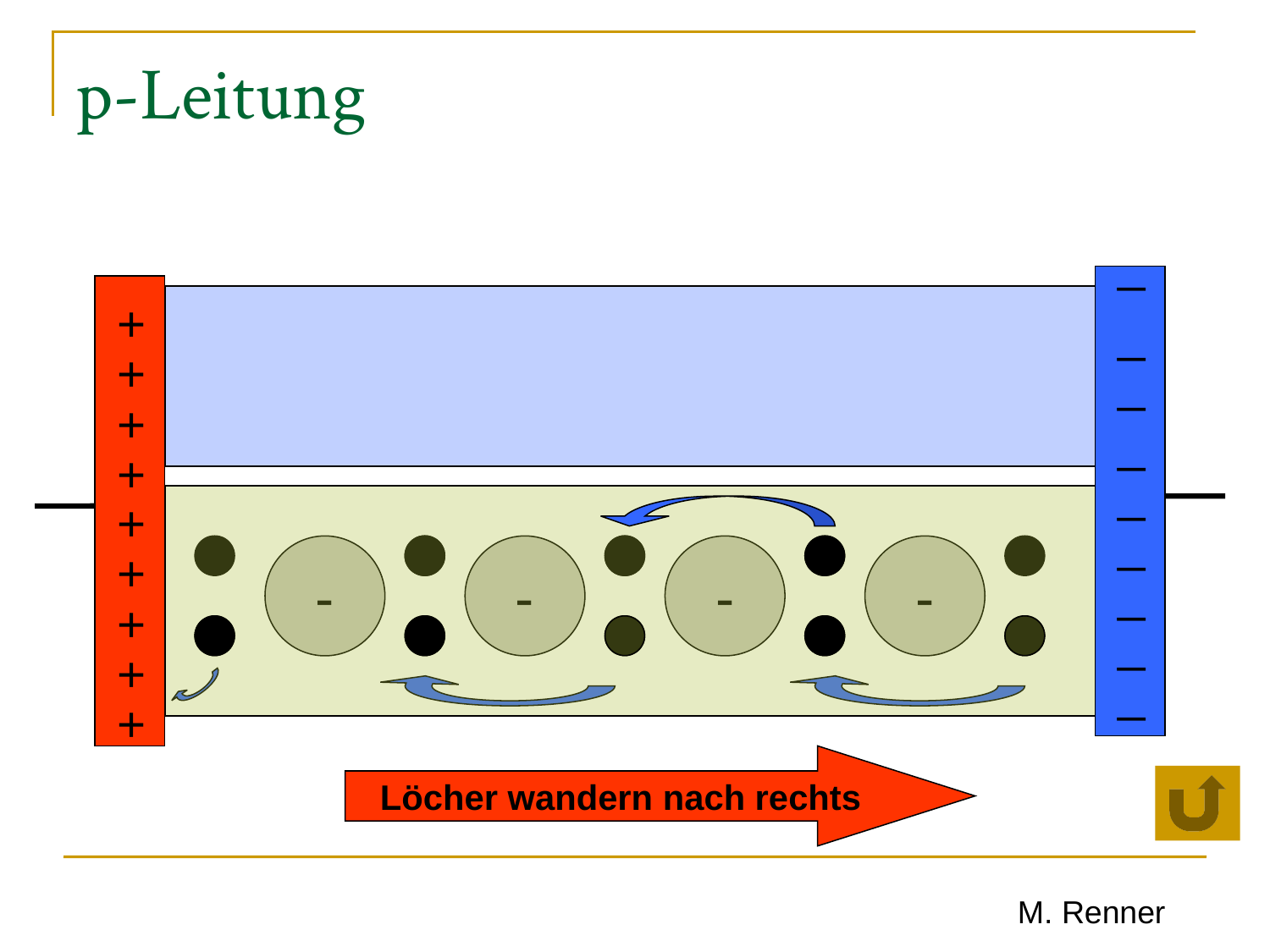

# p-Leitung
_

+

_
+
_
+
_
+
_
+

_
+

-

-

-

-

_
+
_

+
_

+
Löcher wandern nach rechts

M. Renner